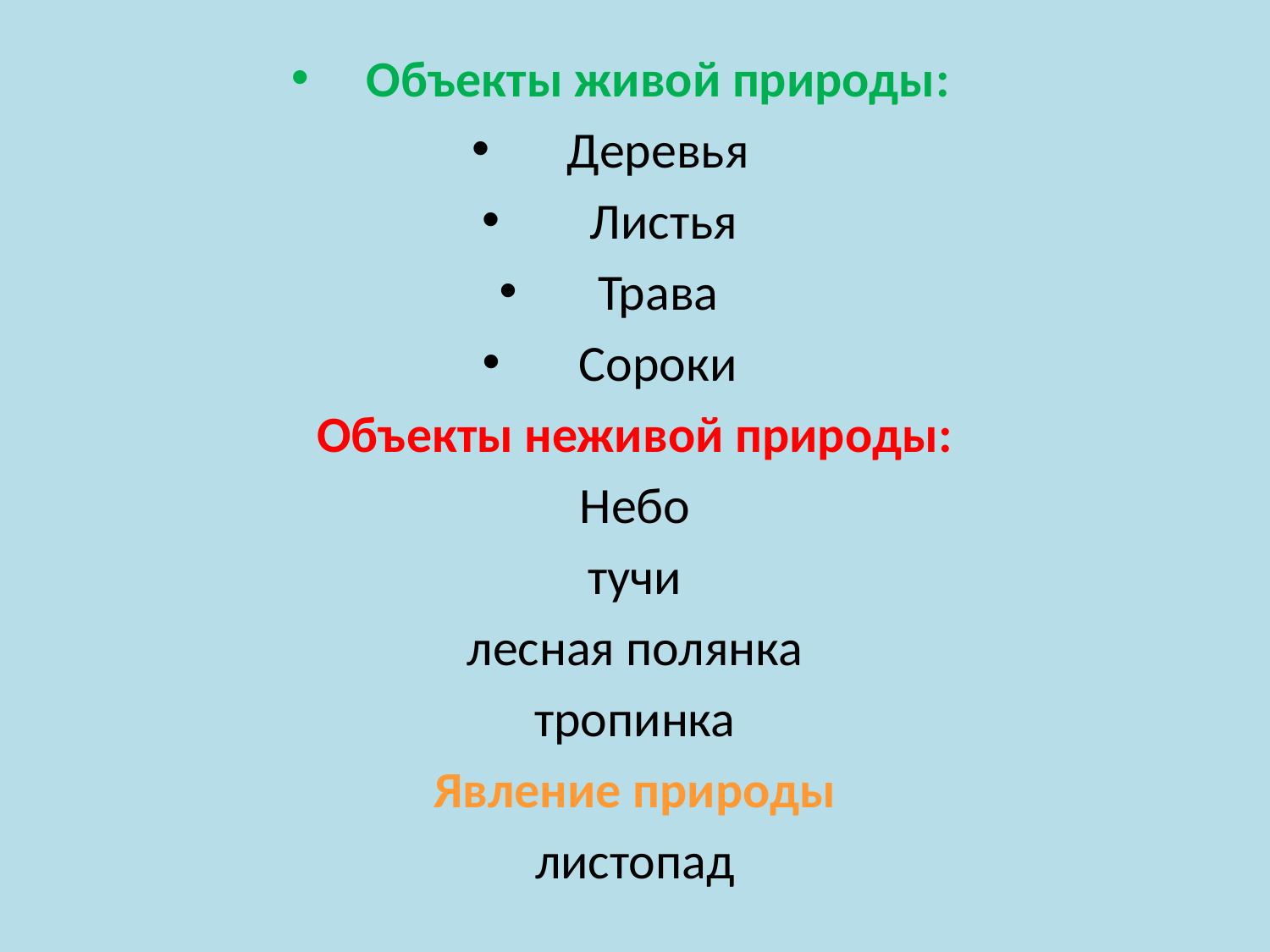

#
Объекты живой природы:
Деревья
 Листья
Трава
Сороки
Объекты неживой природы:
Небо
тучи
лесная полянка
тропинка
Явление природы
листопад